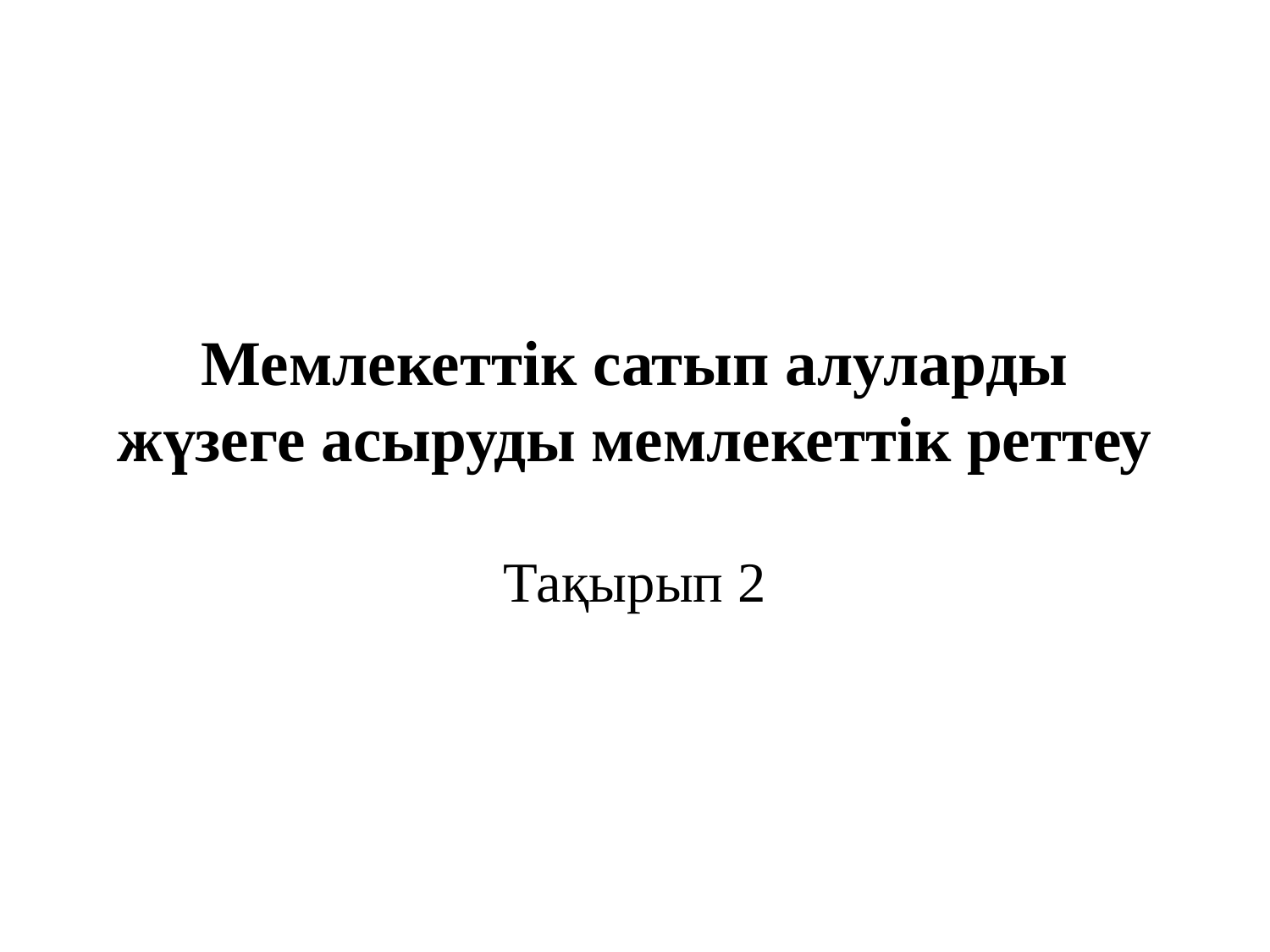

# Мемлекеттік сатып алуларды жүзеге асыруды мемлекеттік реттеу
Тақырып 2